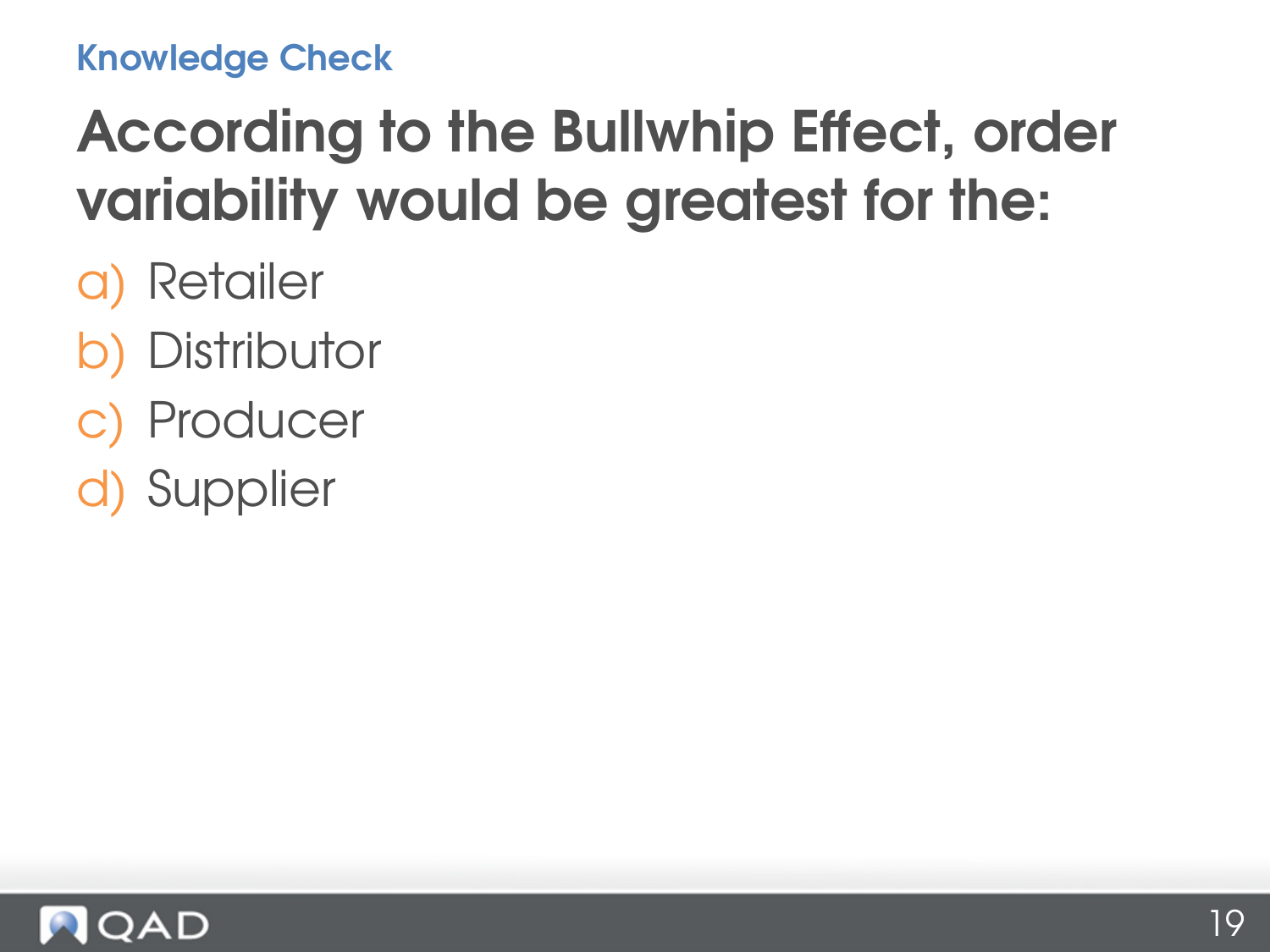

Knowledge Check
# According to the Bullwhip Effect, order variability would be greatest for the:
Retailer
Distributor
Producer
Supplier
19